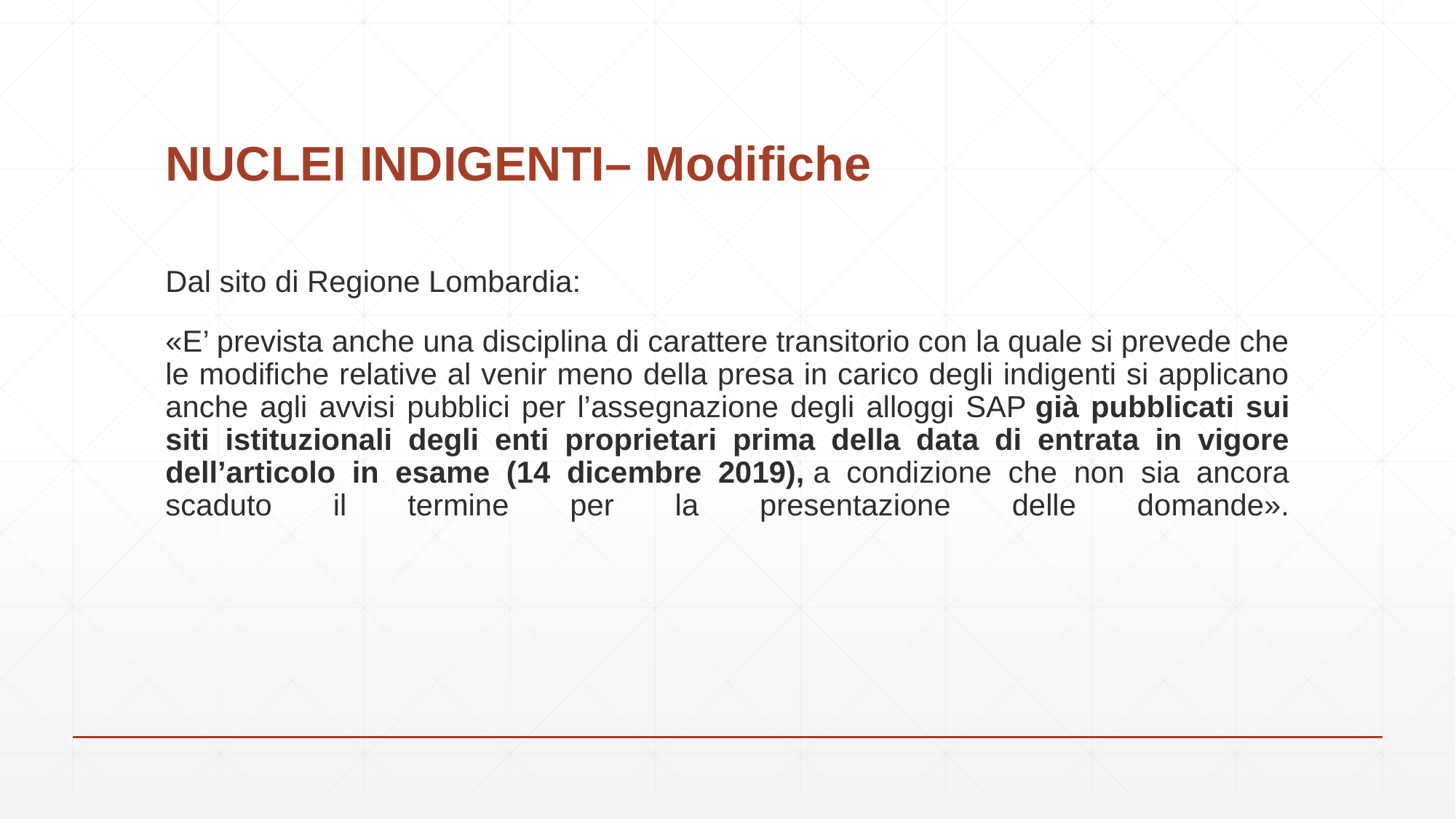

# NUCLEI INDIGENTI– Modifiche

Dal sito di Regione Lombardia:
«E’ prevista anche una disciplina di carattere transitorio con la quale si prevede che le modifiche relative al venir meno della presa in carico degli indigenti si applicano anche agli avvisi pubblici per l’assegnazione degli alloggi SAP già pubblicati sui siti istituzionali degli enti proprietari prima della data di entrata in vigore dell’articolo in esame (14 dicembre 2019), a condizione che non sia ancora scaduto il termine per la presentazione delle domande».